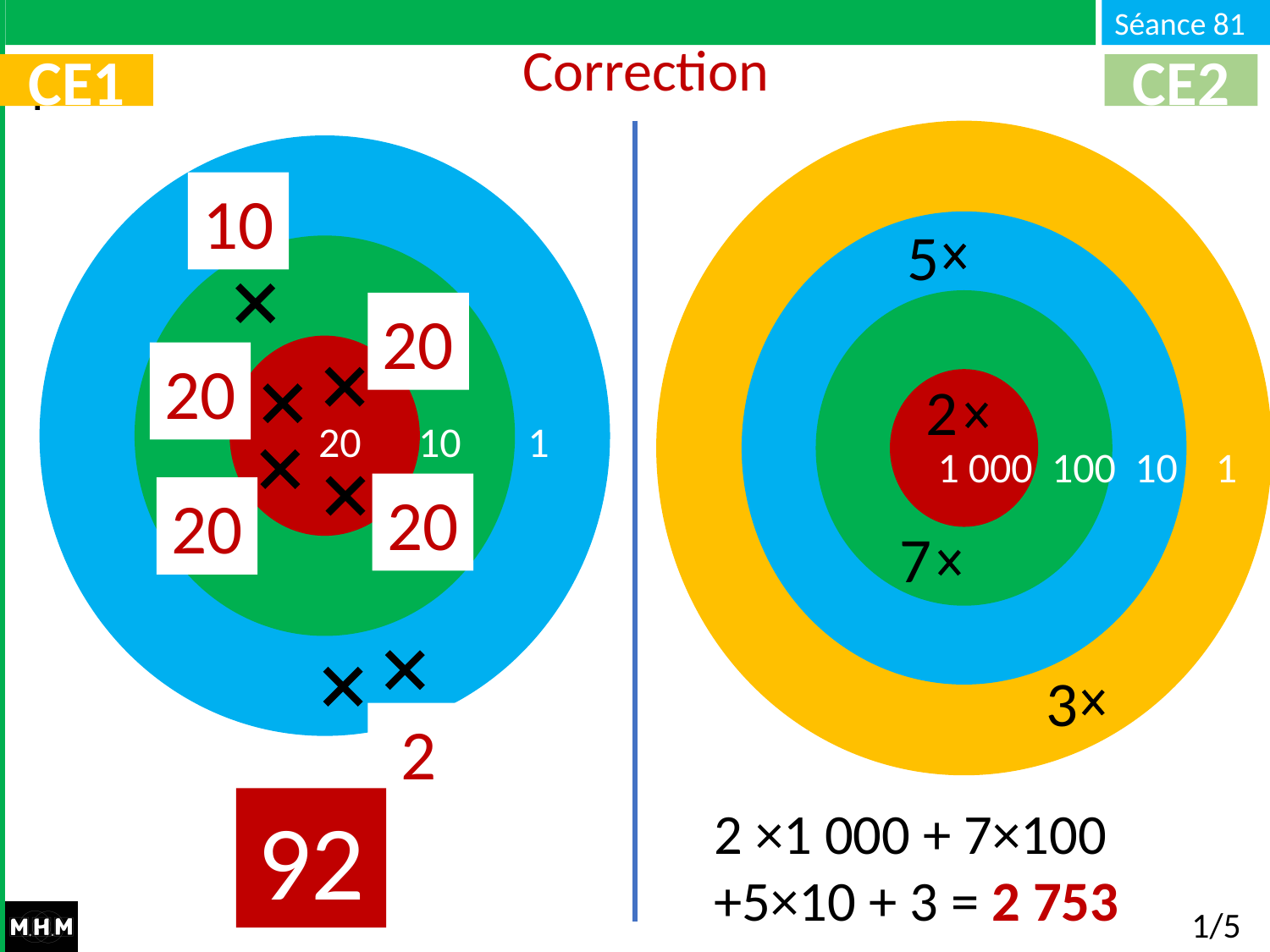

# Correction
CE1
CE2

10
5

20
20

2

20      10       1
1 000  100  10    1

20
20
7

3

2
92
2 ×1 000 + 7×100
+5×10 + 3 = 2 753
1/5